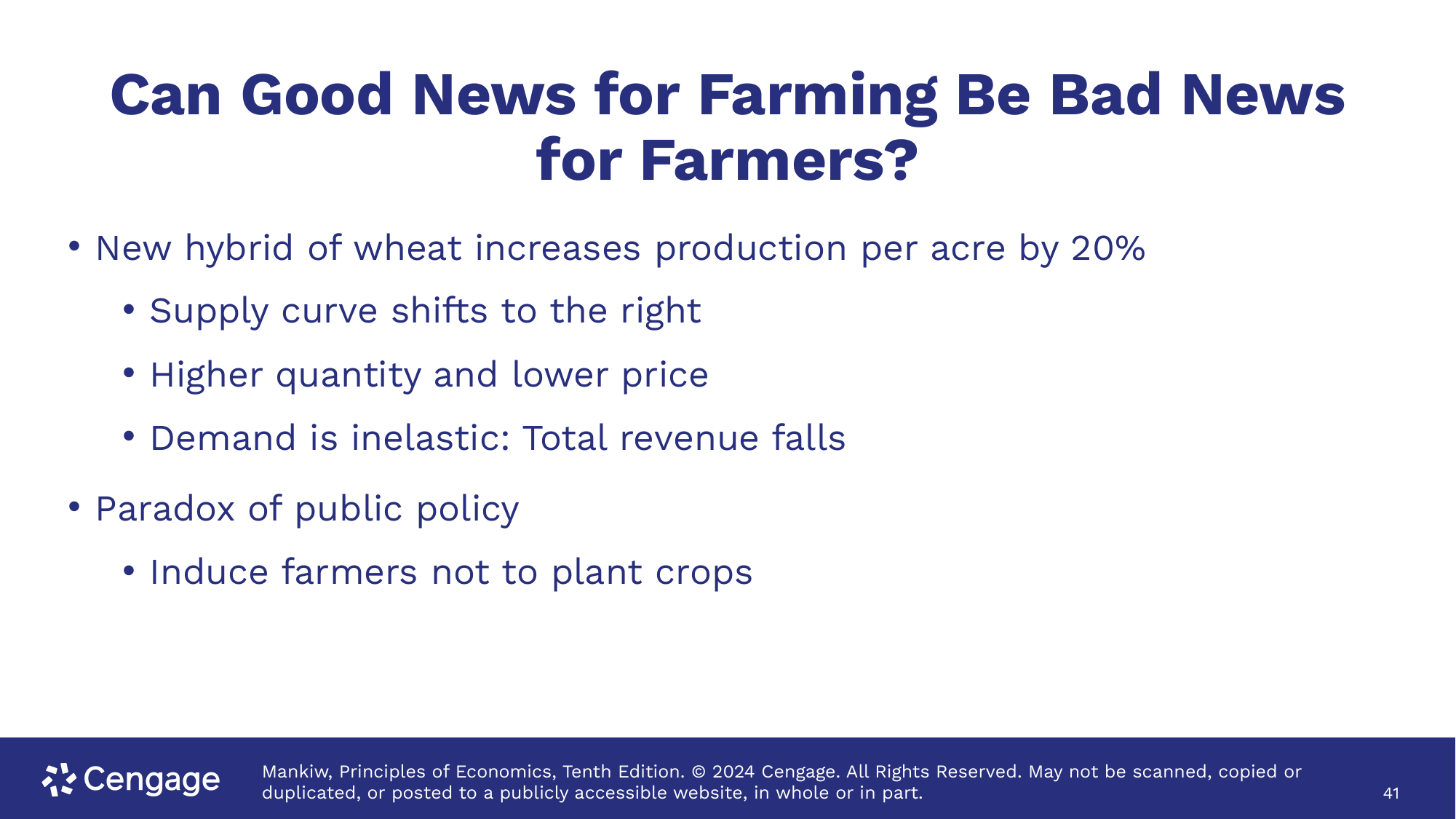

# Can Good News for Farming Be Bad News for Farmers?
New hybrid of wheat increases production per acre by 20%
Supply curve shifts to the right
Higher quantity and lower price
Demand is inelastic: Total revenue falls
Paradox of public policy
Induce farmers not to plant crops